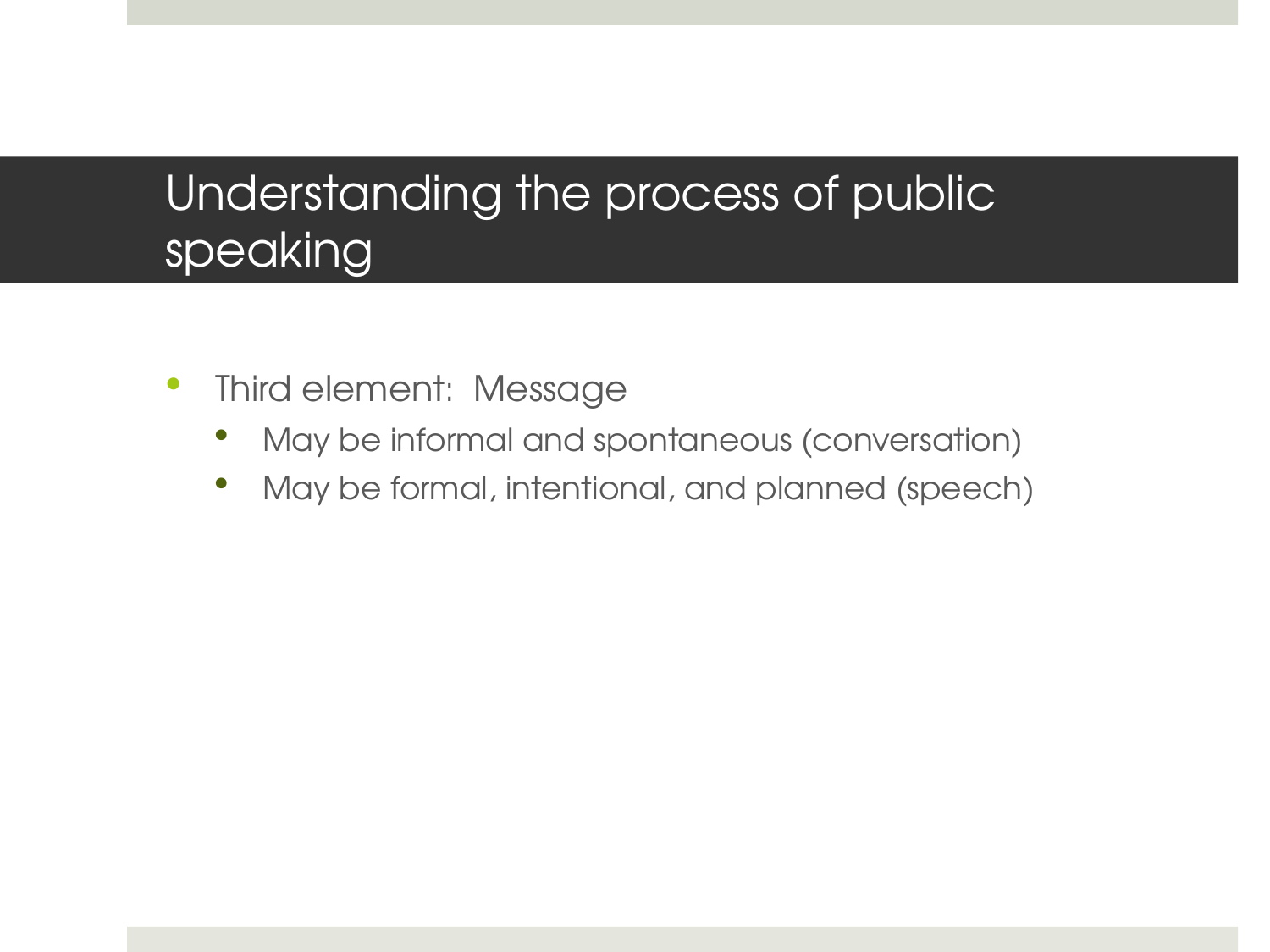

# Understanding the process of public speaking
Third element:  Message
May be informal and spontaneous (conversation)
May be formal, intentional, and planned (speech)